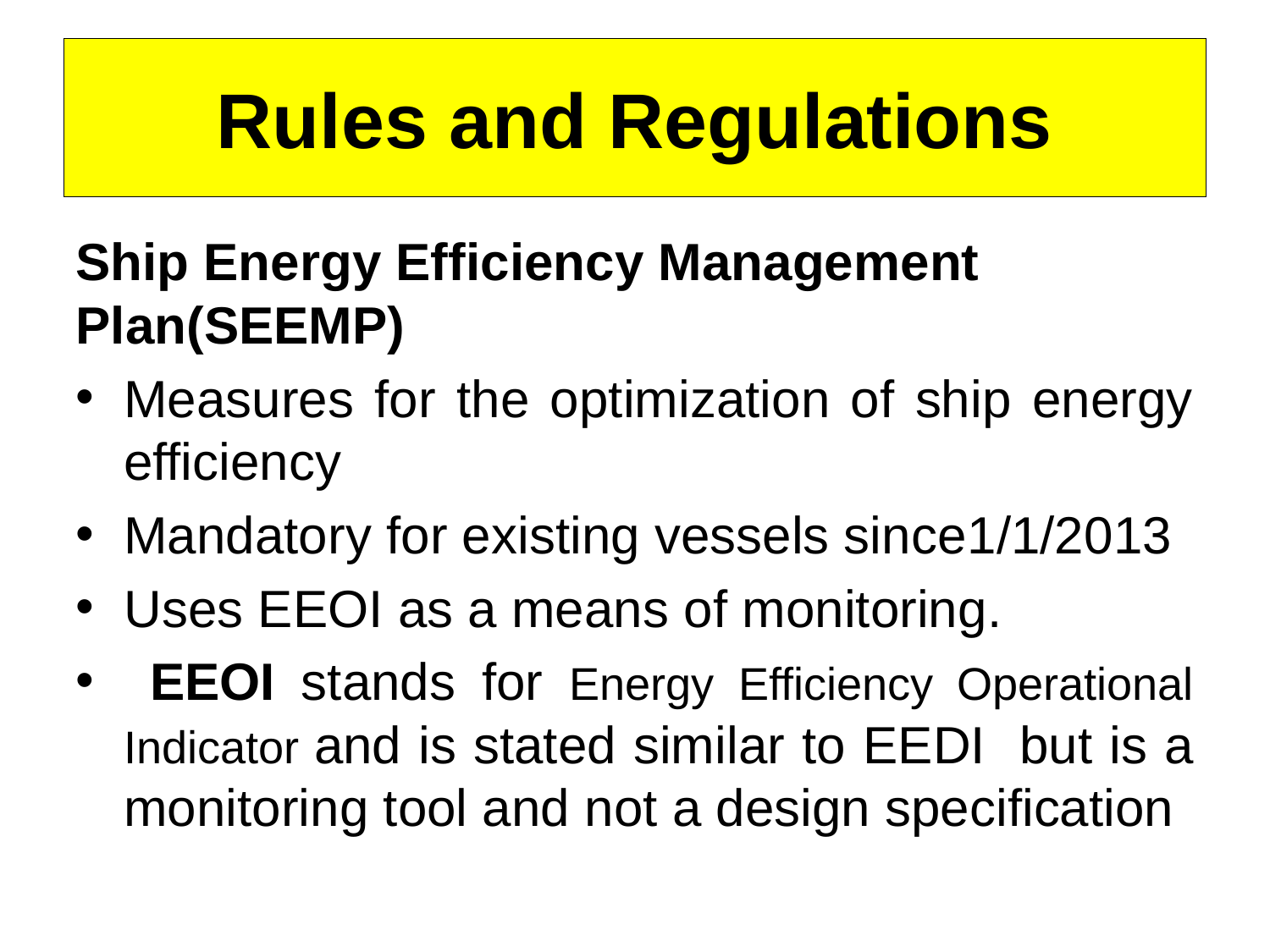

Rules and Regulations
Ship Energy Efficiency Management Plan(SEEMP)
Measures for the optimization of ship energy efficiency
Mandatory for existing vessels since1/1/2013
Uses EEOI as a means of monitoring.
 EEOI stands for Energy Efficiency Operational Indicator and is stated similar to EEDI  but is a monitoring tool and not a design specification